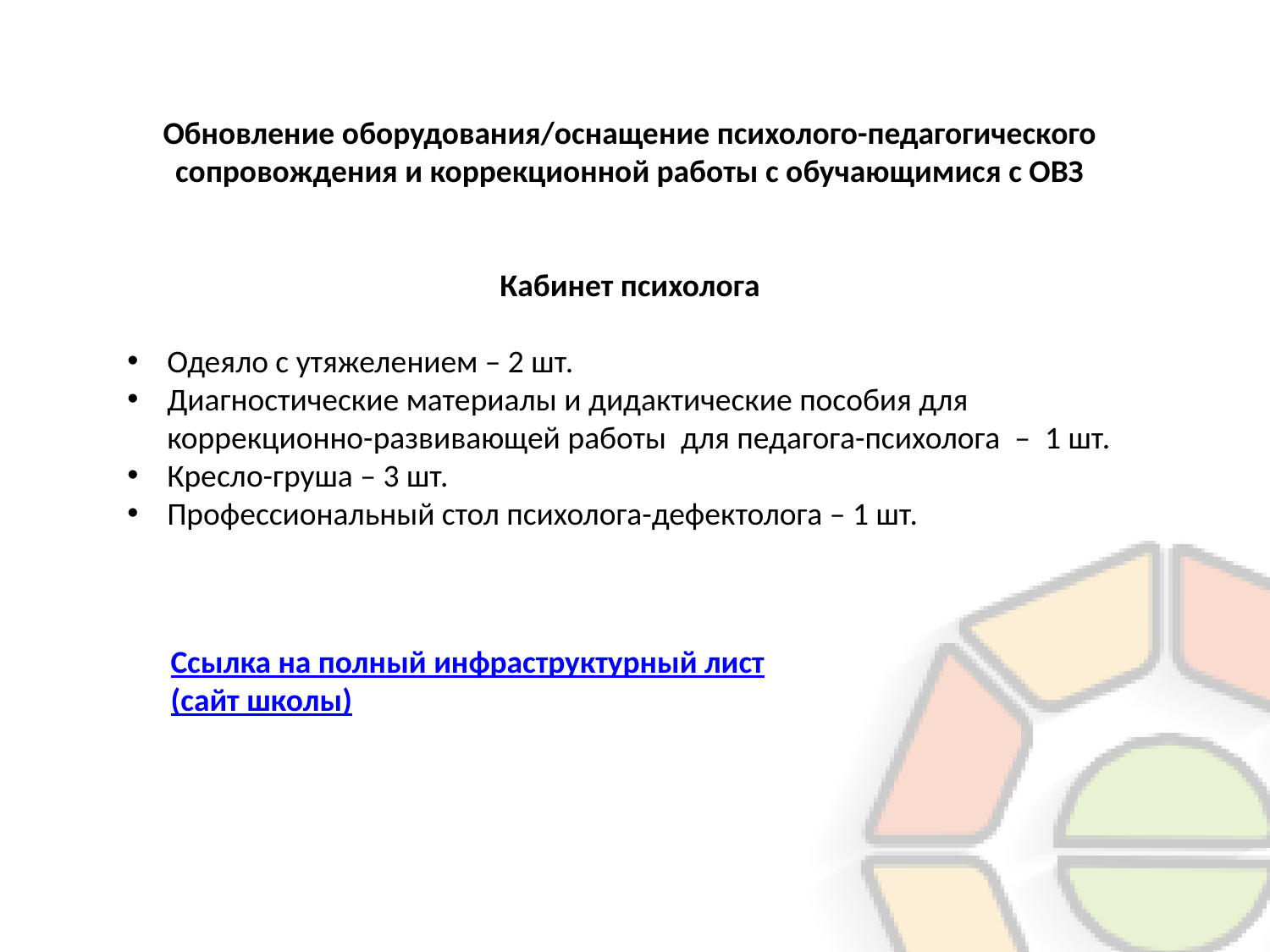

Обновление оборудования/оснащение психолого-педагогического сопровождения и коррекционной работы с обучающимися с ОВЗ

Кабинет психолога

Одеяло с утяжелением – 2 шт.
Диагностические материалы и дидактические пособия для  коррекционно-развивающей работы  для педагога-психолога  –  1 шт.
Кресло-груша – 3 шт.
Профессиональный стол психолога-дефектолога – 1 шт.

Ссылка на полный инфраструктурный лист
(сайт школы)